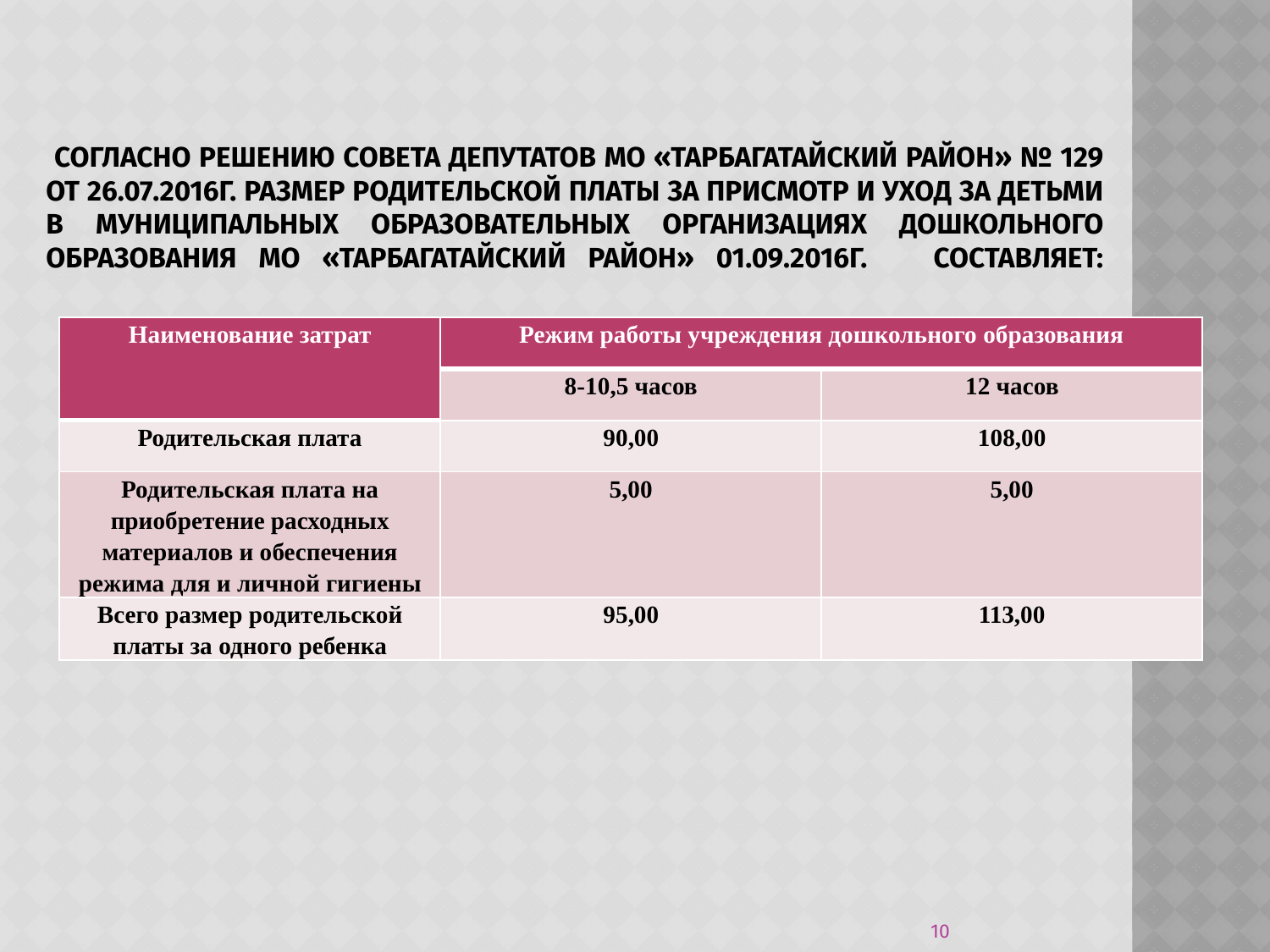

# Согласно Решению Совета депутатов МО «Тарбагатайский район» № 129 от 26.07.2016г. размер родительской платы за присмотр и уход за детьми в муниципальных образовательных организациях дошкольного образования МО «Тарбагатайский район» 01.09.2016г.   составляет:
| Наименование затрат | Режим работы учреждения дошкольного образования |  |
| --- | --- | --- |
|  | 8-10,5 часов | 12 часов |
| Родительская плата | 90,00 | 108,00 |
| Родительская плата на приобретение расходных материалов и обеспечения режима для и личной гигиены | 5,00 | 5,00 |
| Всего размер родительской платы за одного ребенка | 95,00 | 113,00 |
10